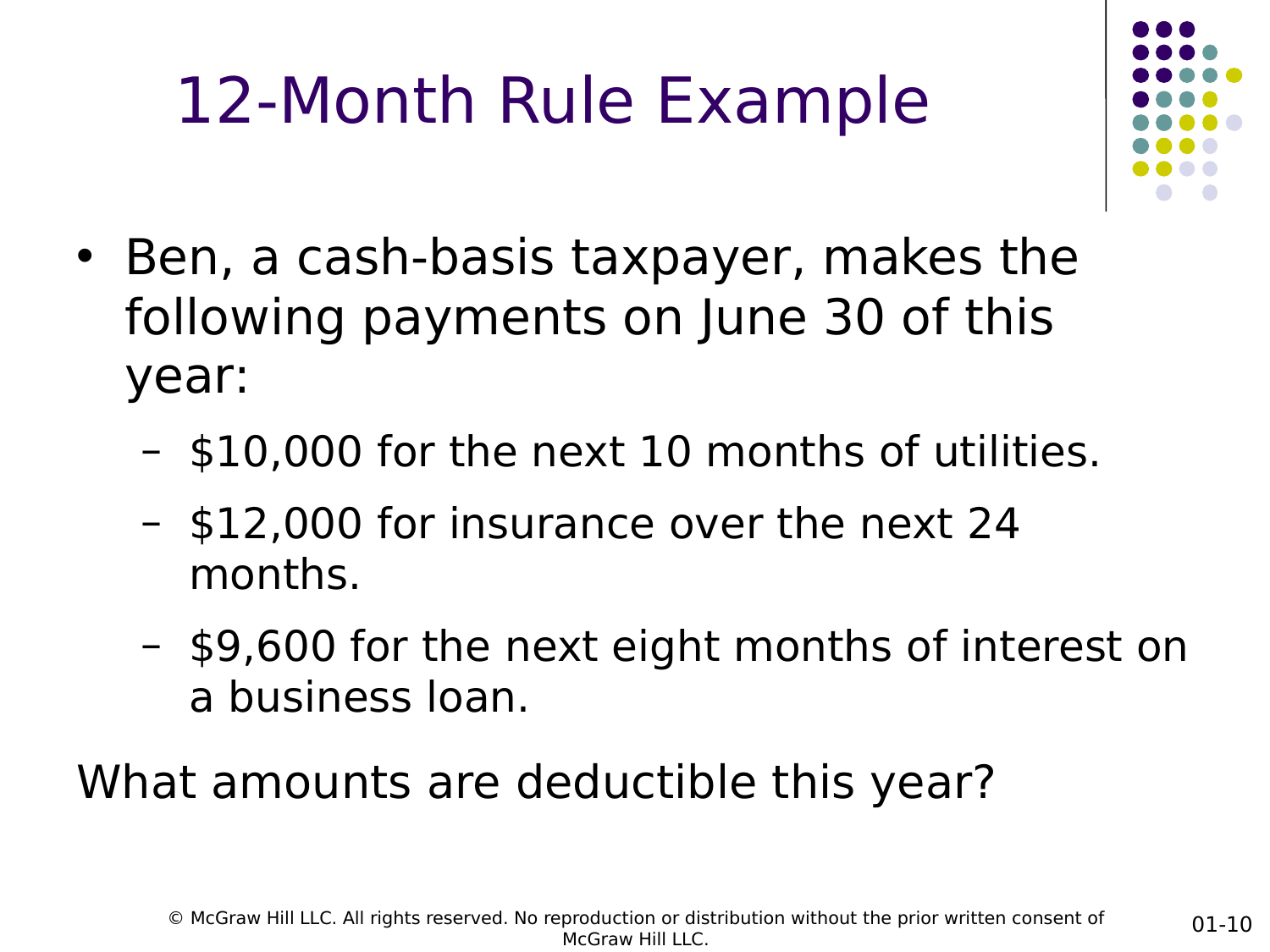

# 12-Month Rule Example
Ben, a cash-basis taxpayer, makes the following payments on June 30 of this year:
$10,000 for the next 10 months of utilities.
$12,000 for insurance over the next 24 months.
$9,600 for the next eight months of interest on a business loan.
What amounts are deductible this year?
01-10